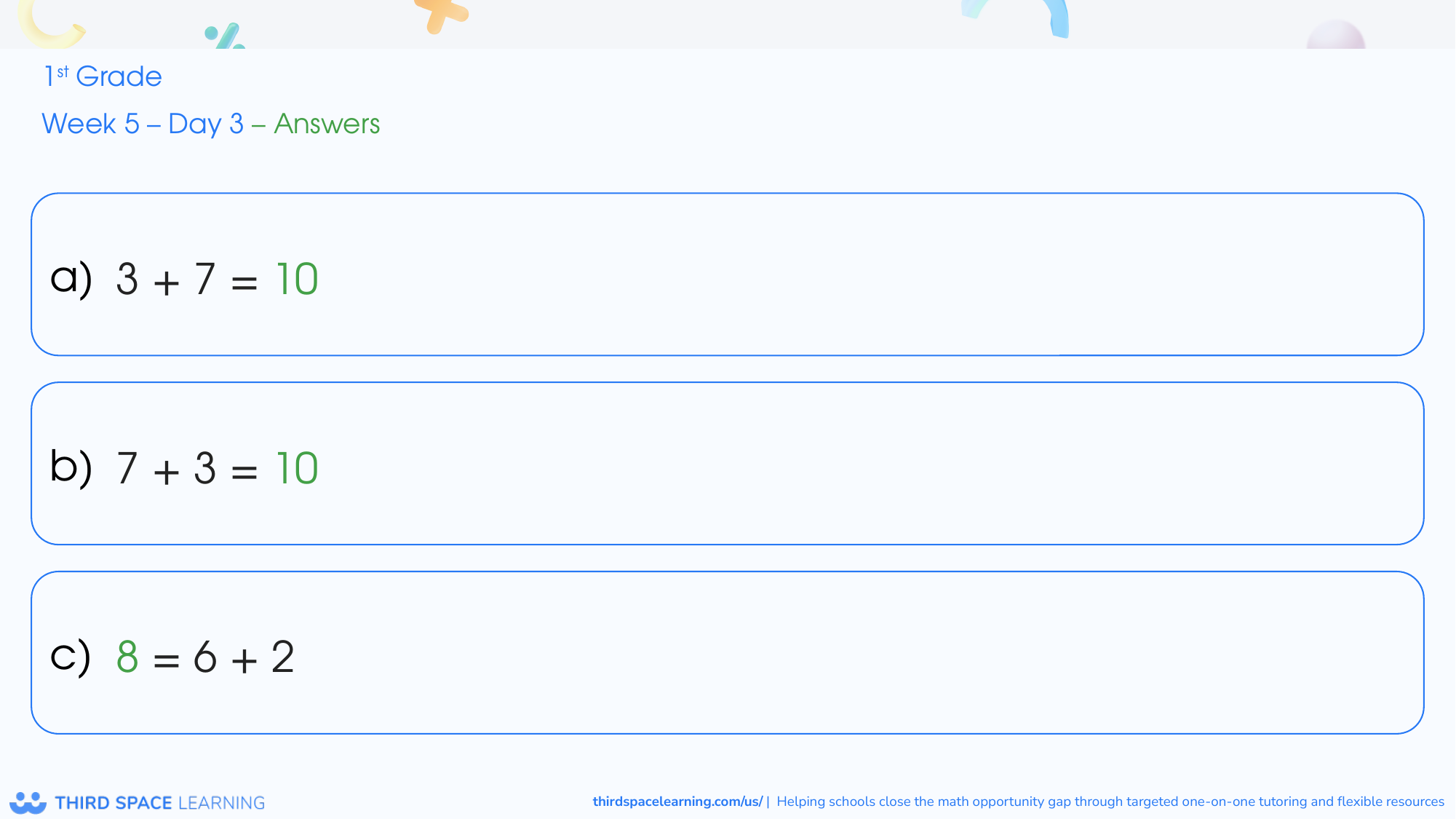

1st Grade
Week 5 – Day 3 – Answers
3 + 7 = 10
7 + 3 = 10
8 = 6 + 2